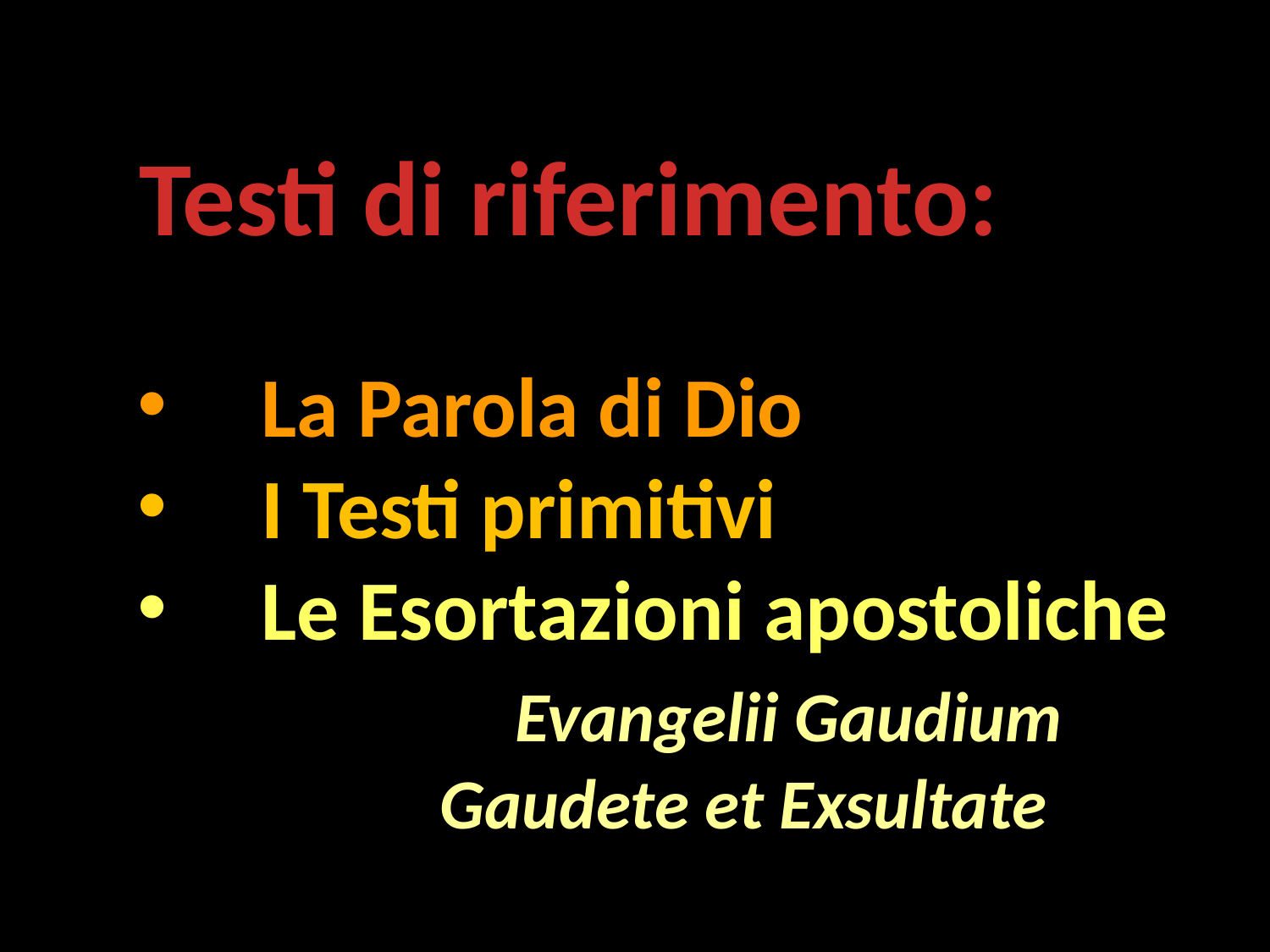

Testi di riferimento:
La Parola di Dio
I Testi primitivi
Le Esortazioni apostoliche 		Evangelii Gaudium
			Gaudete et Exsultate